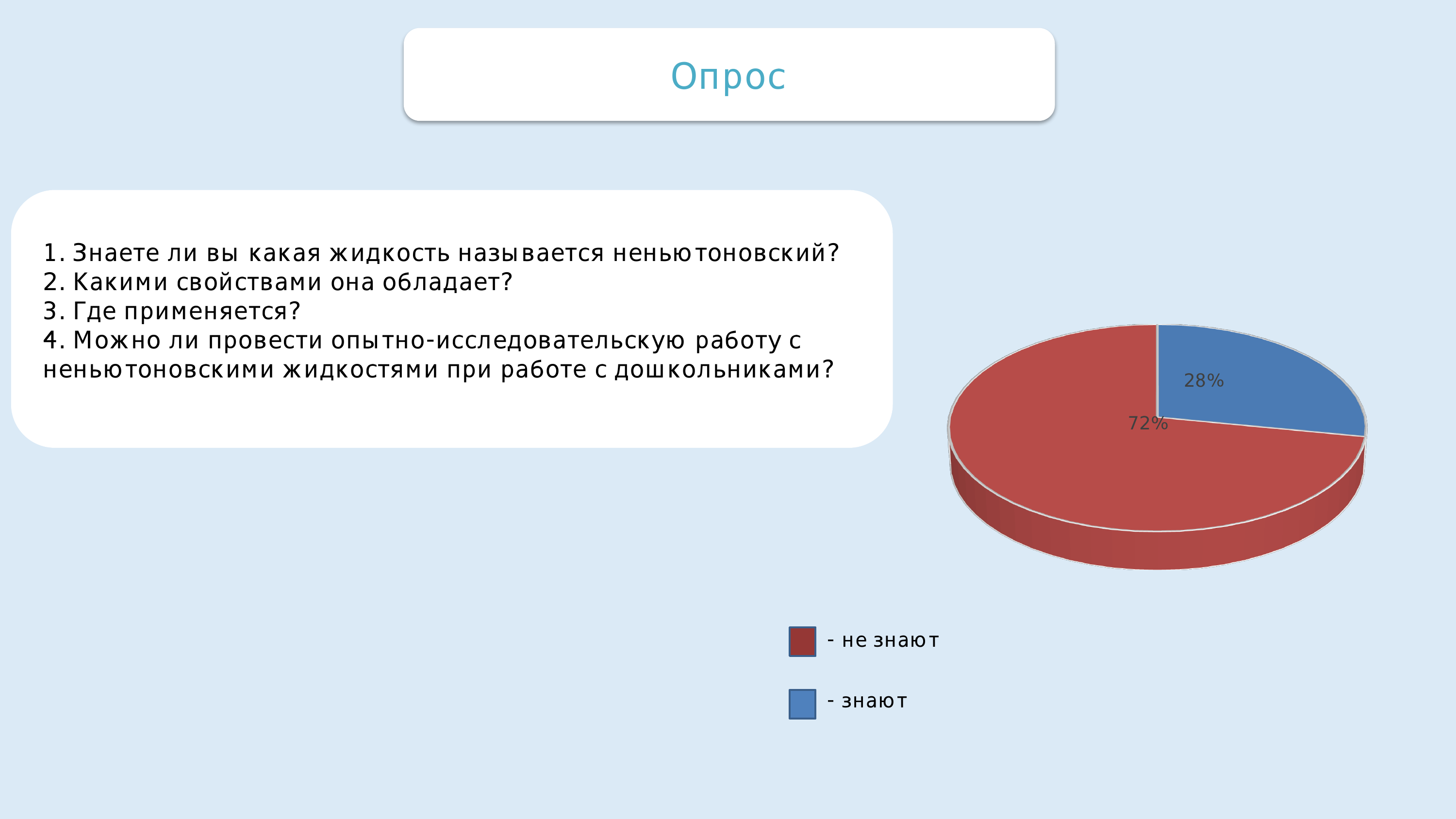

Опрос

1. Знаете ли вы какая жидкость называется неньютоновский?
2. Какими свойствами она обладает?
3. Где применяется?
4. Можно ли провести опытно-исследовательскую работу с неньютоновскими жидкостями при работе с дошкольниками?

[unsupported chart]